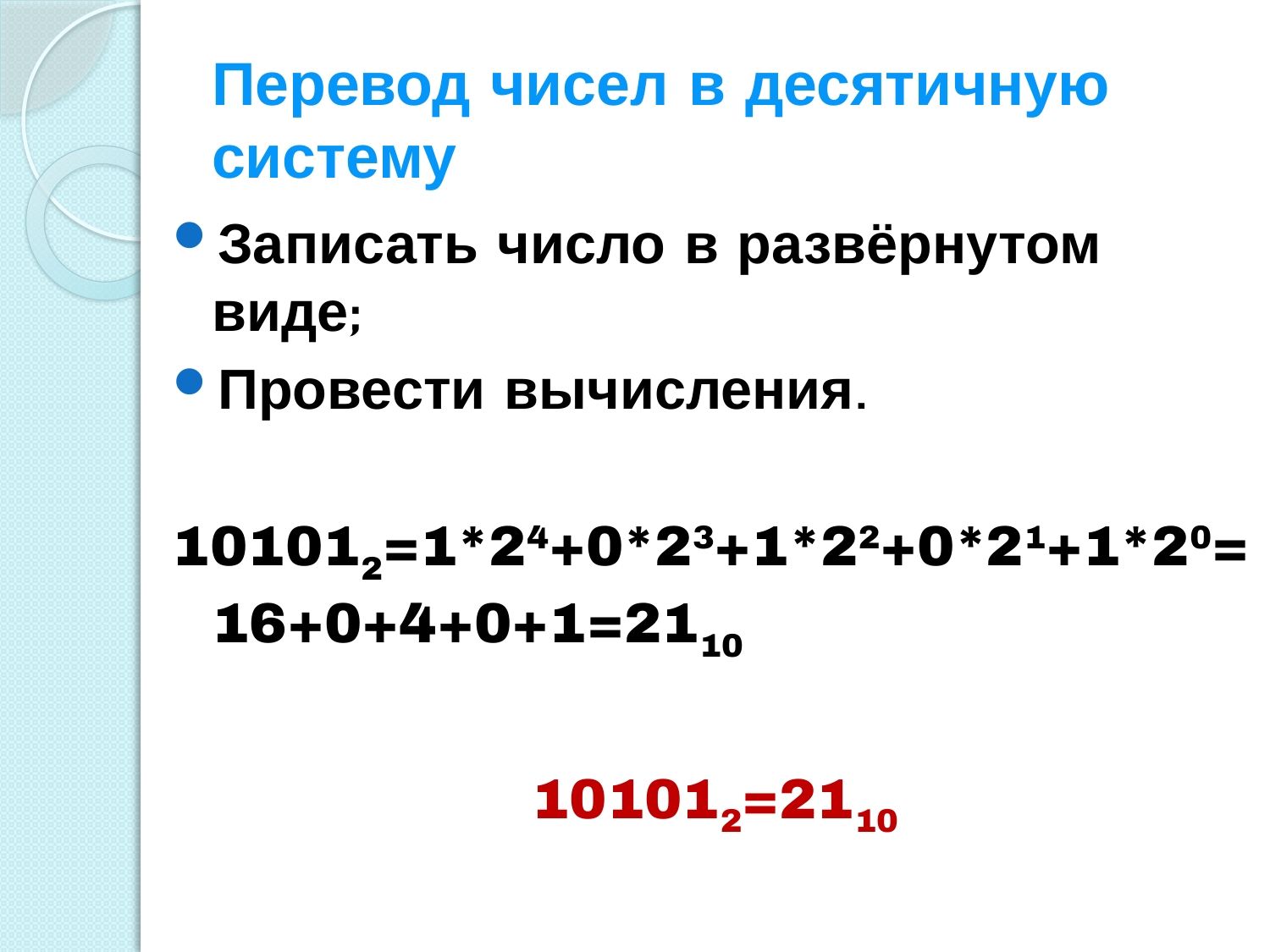

# Перевод чисел в десятичную систему
Записать число в развёрнутом виде;
Провести вычисления.

101012=1*24+0*23+1*22+0*21+1*20=16+0+4+0+1=2110

101012=2110